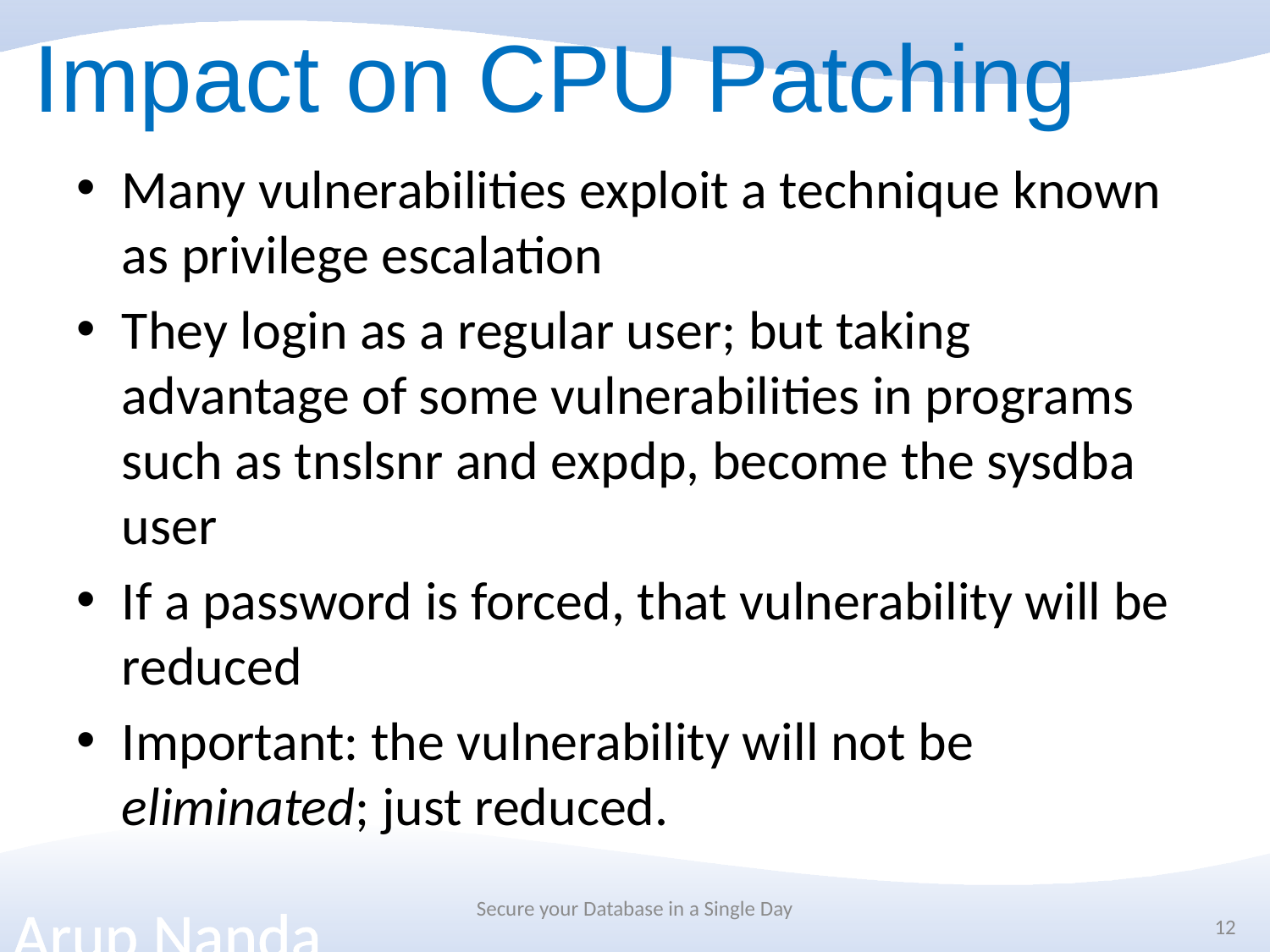

# Impact on CPU Patching
Many vulnerabilities exploit a technique known as privilege escalation
They login as a regular user; but taking advantage of some vulnerabilities in programs such as tnslsnr and expdp, become the sysdba user
If a password is forced, that vulnerability will be reduced
Important: the vulnerability will not be eliminated; just reduced.
Secure your Database in a Single Day
12